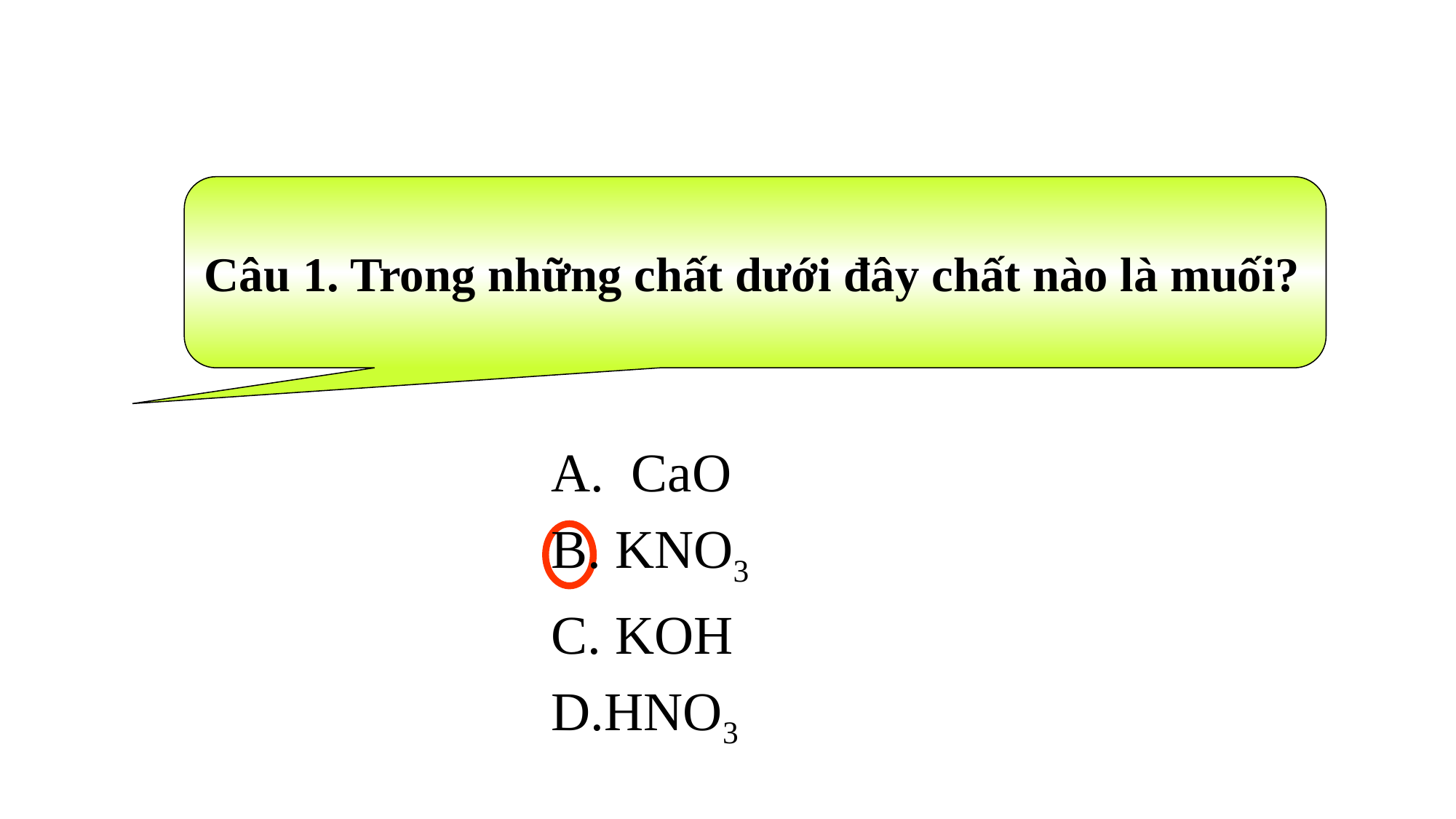

Câu 1. Trong những chất dưới đây chất nào là muối?

  CaO
 KNO3
 KOH
HNO3